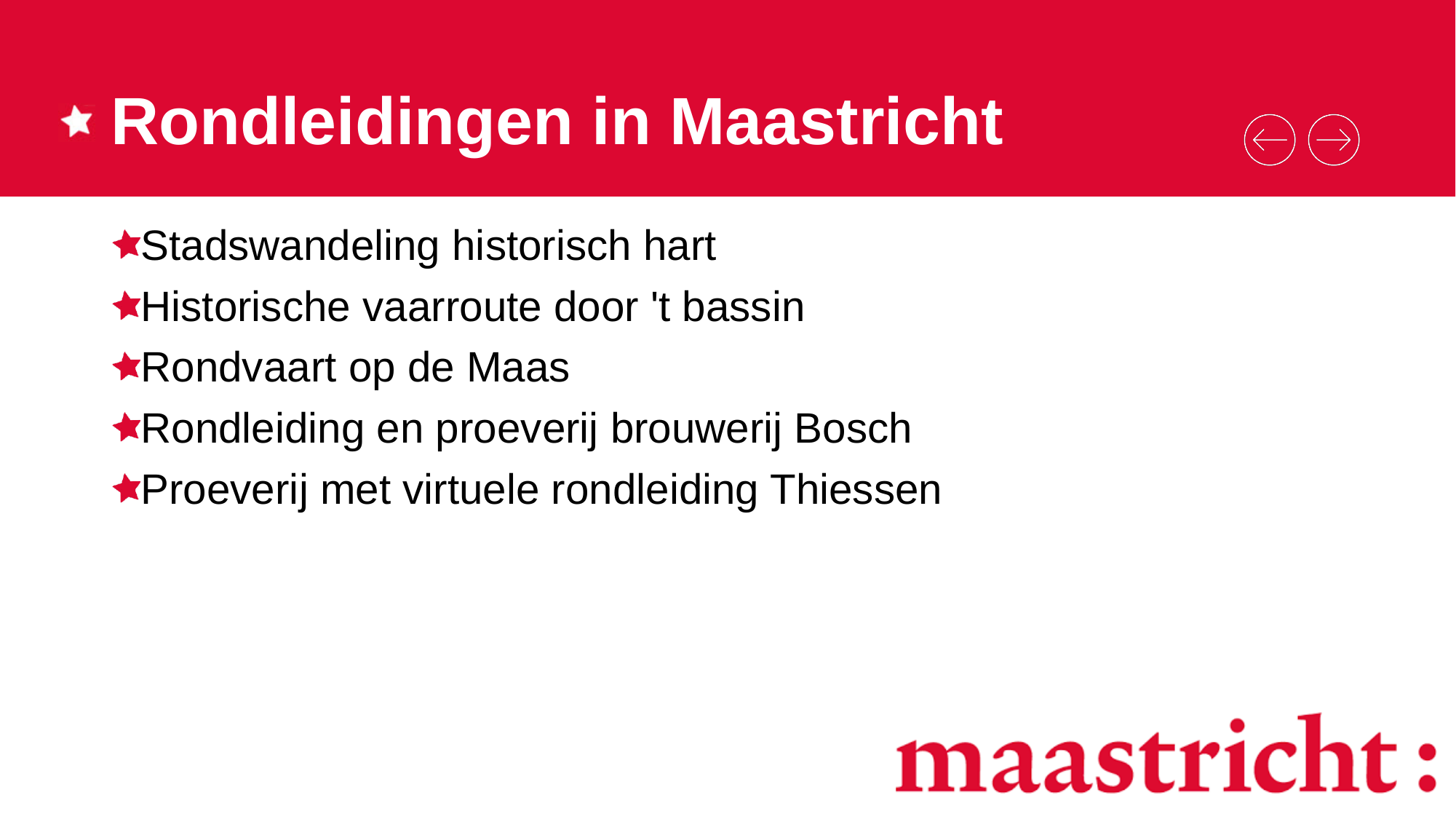

# Rondleidingen in Maastricht
Stadswandeling historisch hart
Historische vaarroute door 't bassin
Rondvaart op de Maas
Rondleiding en proeverij brouwerij Bosch
Proeverij met virtuele rondleiding Thiessen